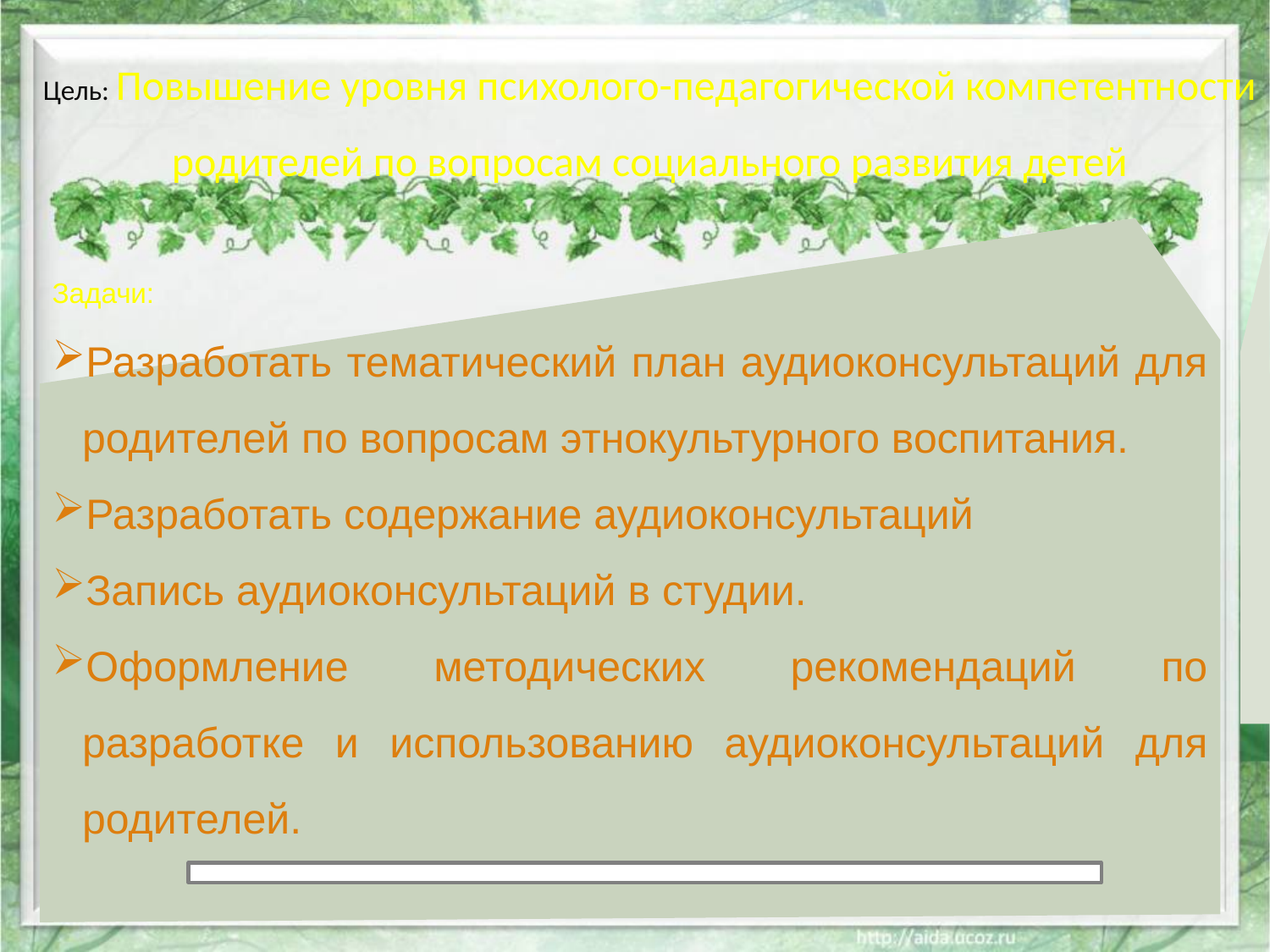

Цель: Повышение уровня психолого-педагогической компетентности родителей по вопросам социального развития детей

Задачи:
Разработать тематический план аудиоконсультаций для родителей по вопросам этнокультурного воспитания.
Разработать содержание аудиоконсультаций
Запись аудиоконсультаций в студии.
Оформление методических рекомендаций по разработке и использованию аудиоконсультаций для родителей.